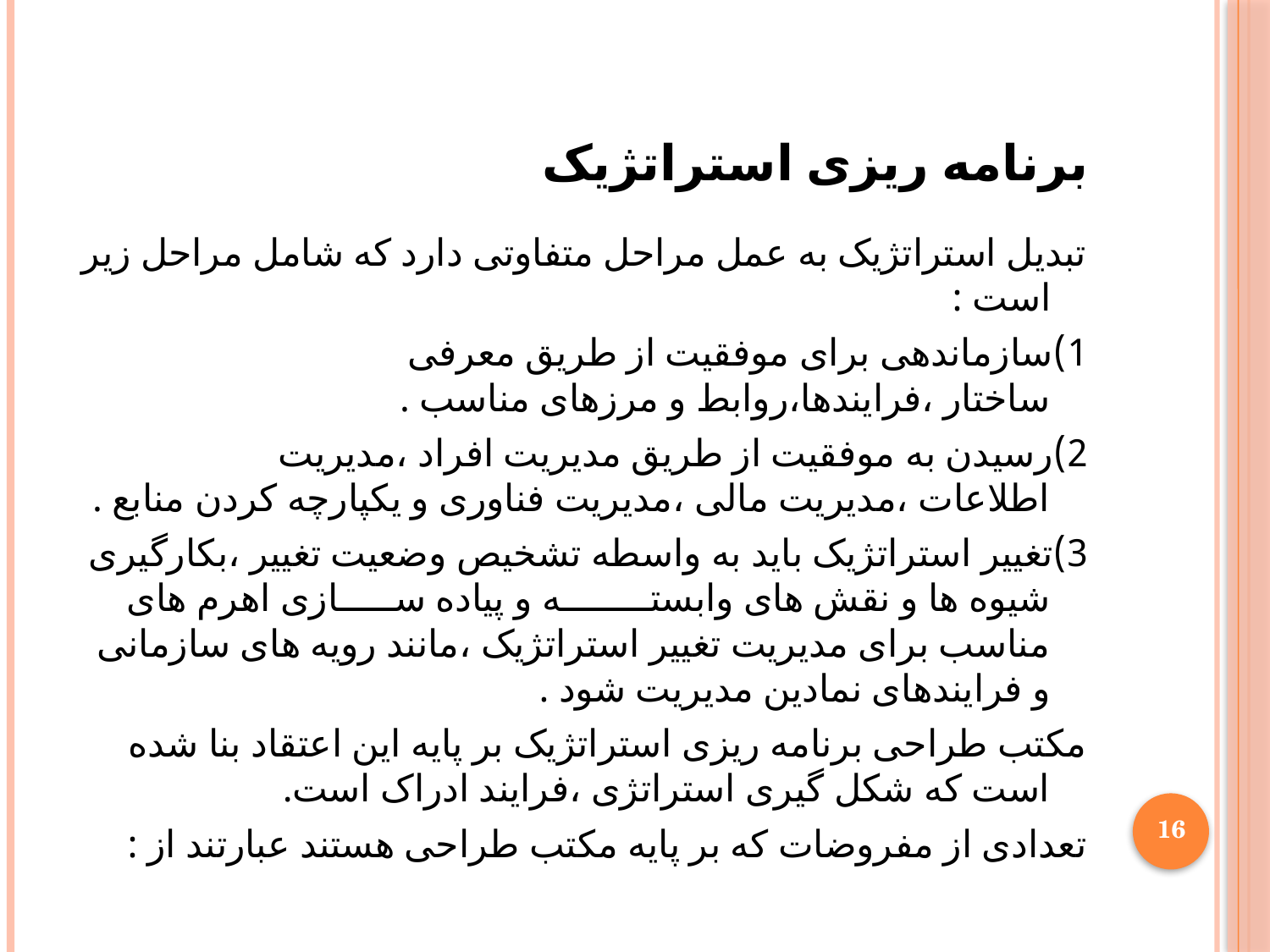

# برنامه ریزی استراتژیک
تبدیل استراتژیک به عمل مراحل متفاوتی دارد که شامل مراحل زیر است :
1)سازماندهی برای موفقیت از طریق معرفی ساختار ،فرایندها،روابط و مرزهای مناسب .
2)رسیدن به موفقیت از طریق مدیریت افراد ،مدیریت اطلاعات ،مدیریت مالی ،مدیریت فناوری و یکپارچه کردن منابع .
3)تغییر استراتژیک باید به واسطه تشخیص وضعیت تغییر ،بکارگیری شیوه ها و نقش های وابستــــــــه و پیاده ســـــازی اهرم های مناسب برای مدیریت تغییر استراتژیک ،مانند رویه های سازمانی و فرایندهای نمادین مدیریت شود .
مکتب طراحی برنامه ریزی استراتژیک بر پایه این اعتقاد بنا شده است که شکل گیری استراتژی ،فرایند ادراک است.
تعدادی از مفروضات که بر پایه مکتب طراحی هستند عبارتند از :
16